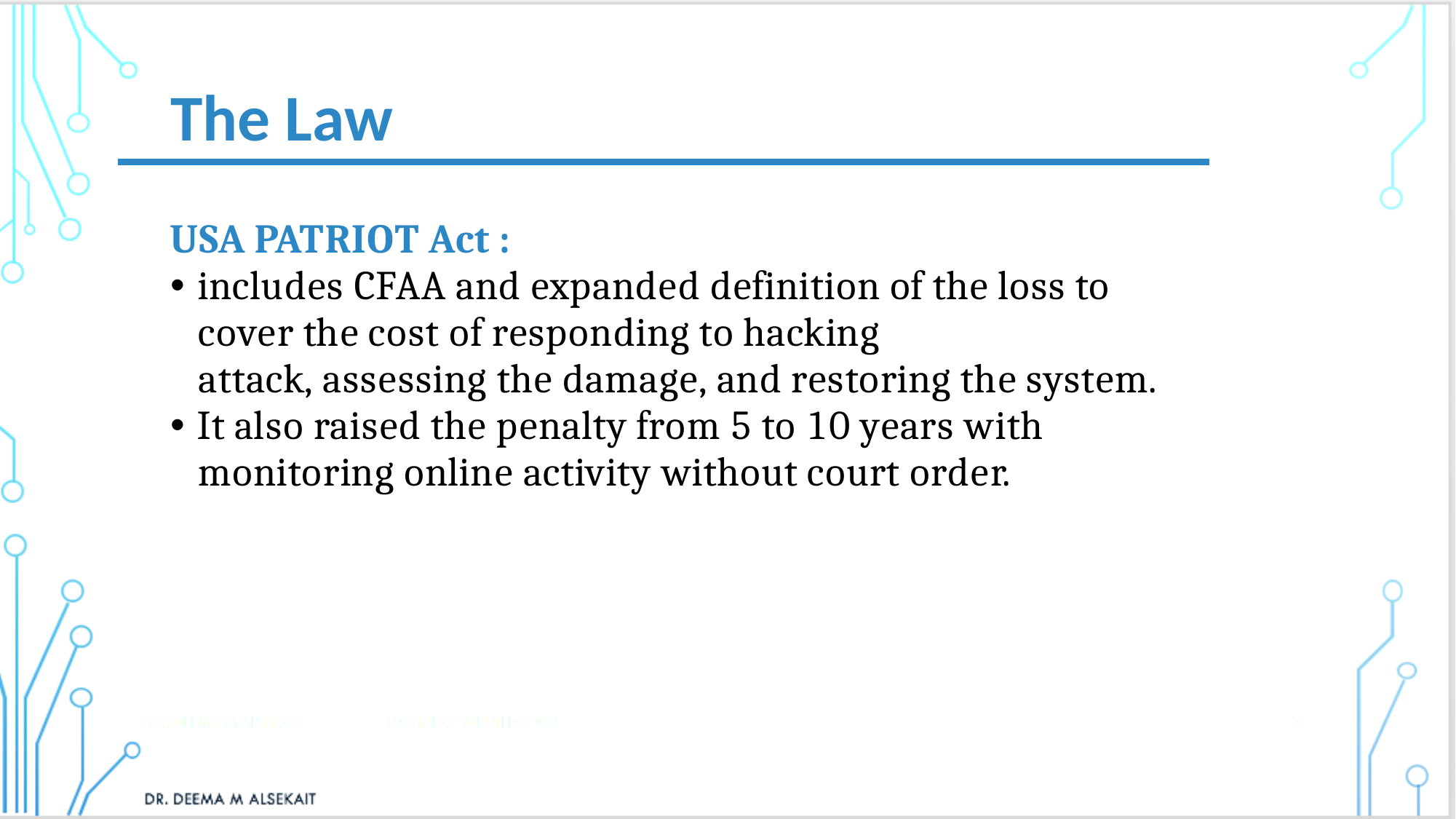

# The Law
USA PATRIOT Act :
includes CFAA and expanded definition of the loss to cover the cost of responding to hacking attack, assessing the damage, and restoring the system.
It also raised the penalty from 5 to 10 years with monitoring online activity without court order.